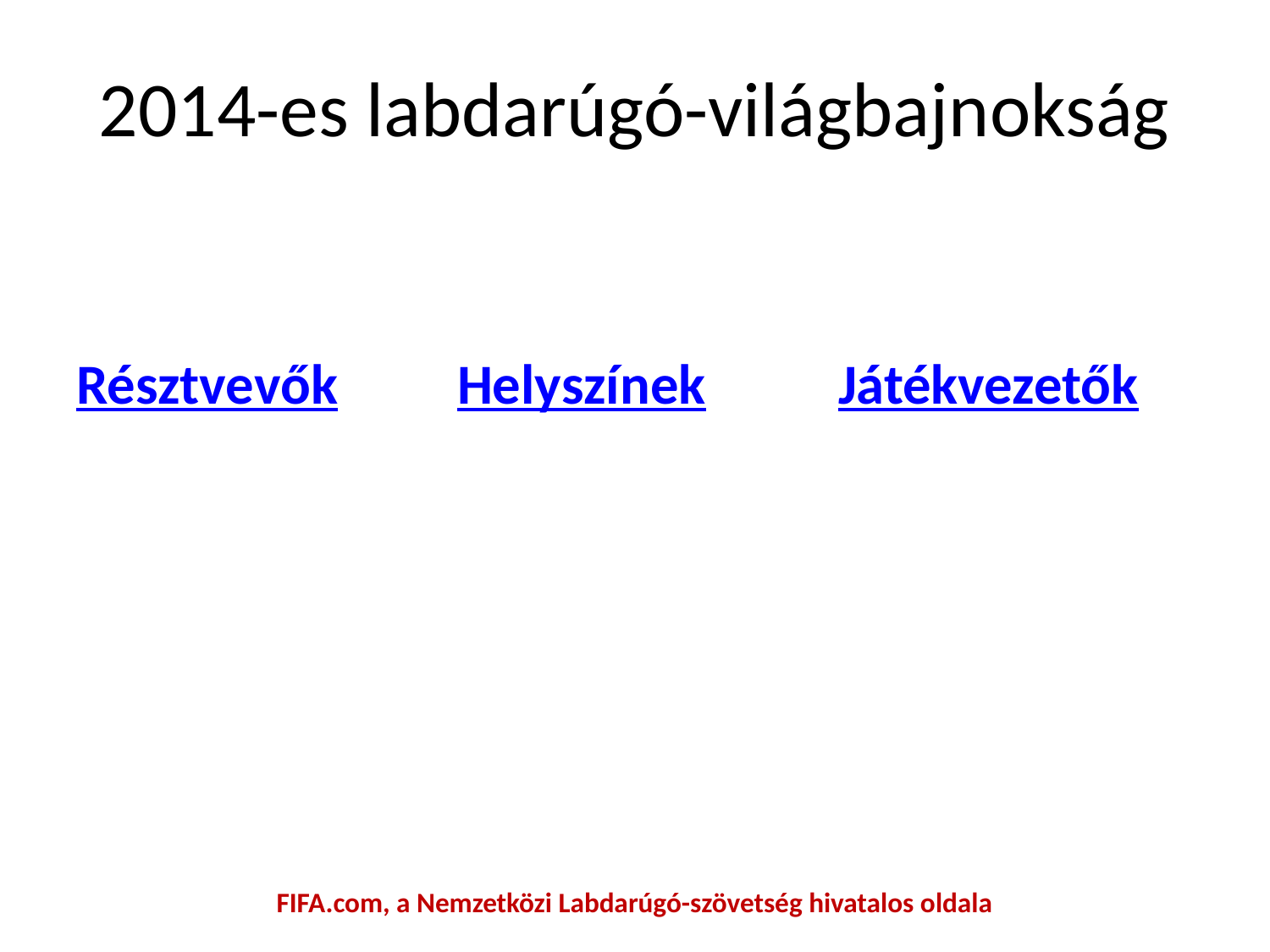

# 2014-es labdarúgó-világbajnokság
| Résztvevők | Helyszínek | Játékvezetők |
| --- | --- | --- |
|  |  |  |
FIFA.com, a Nemzetközi Labdarúgó-szövetség hivatalos oldala